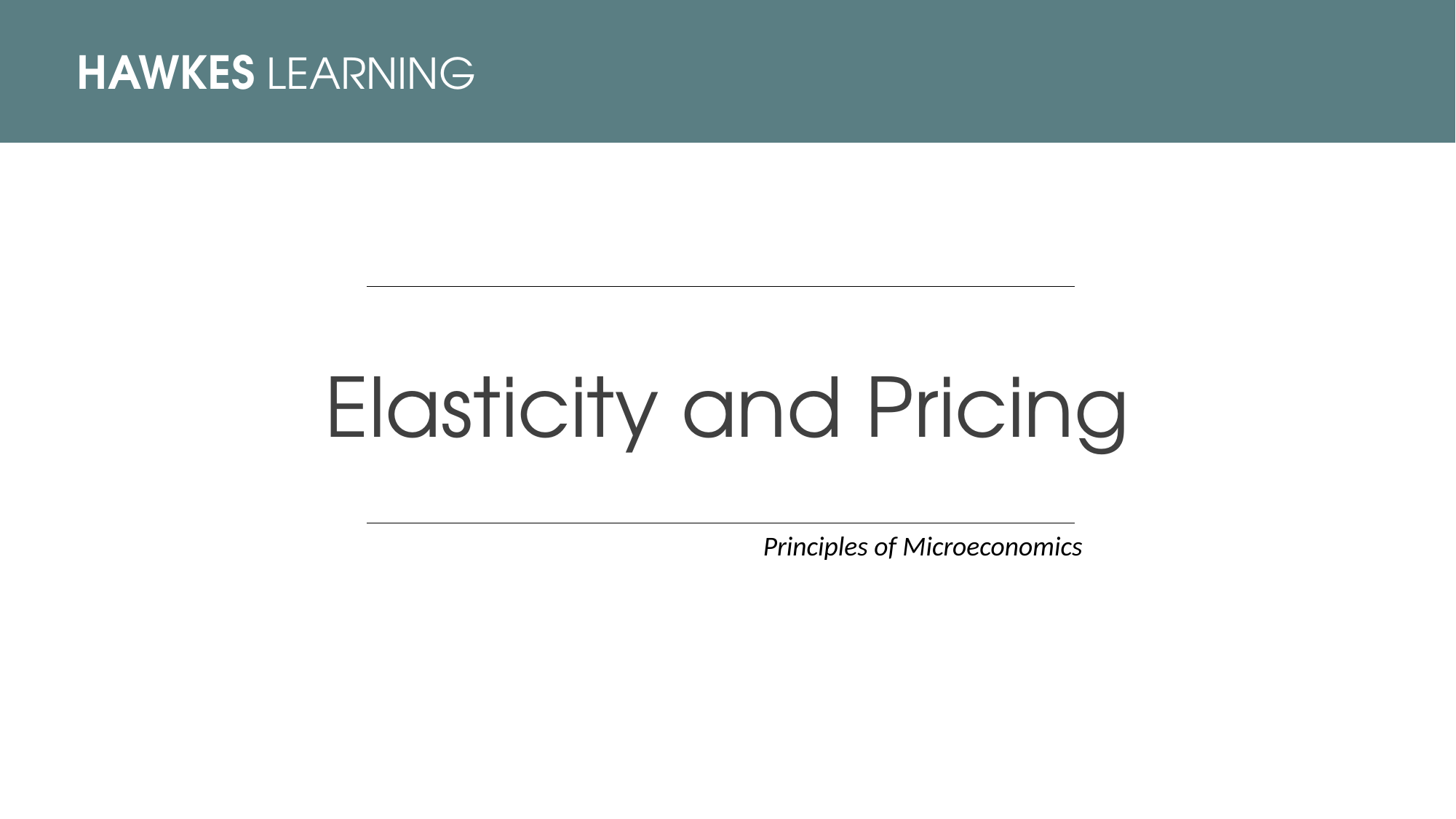

HAWKES LEARNING
Elasticity and Pricing
Principles of Microeconomics